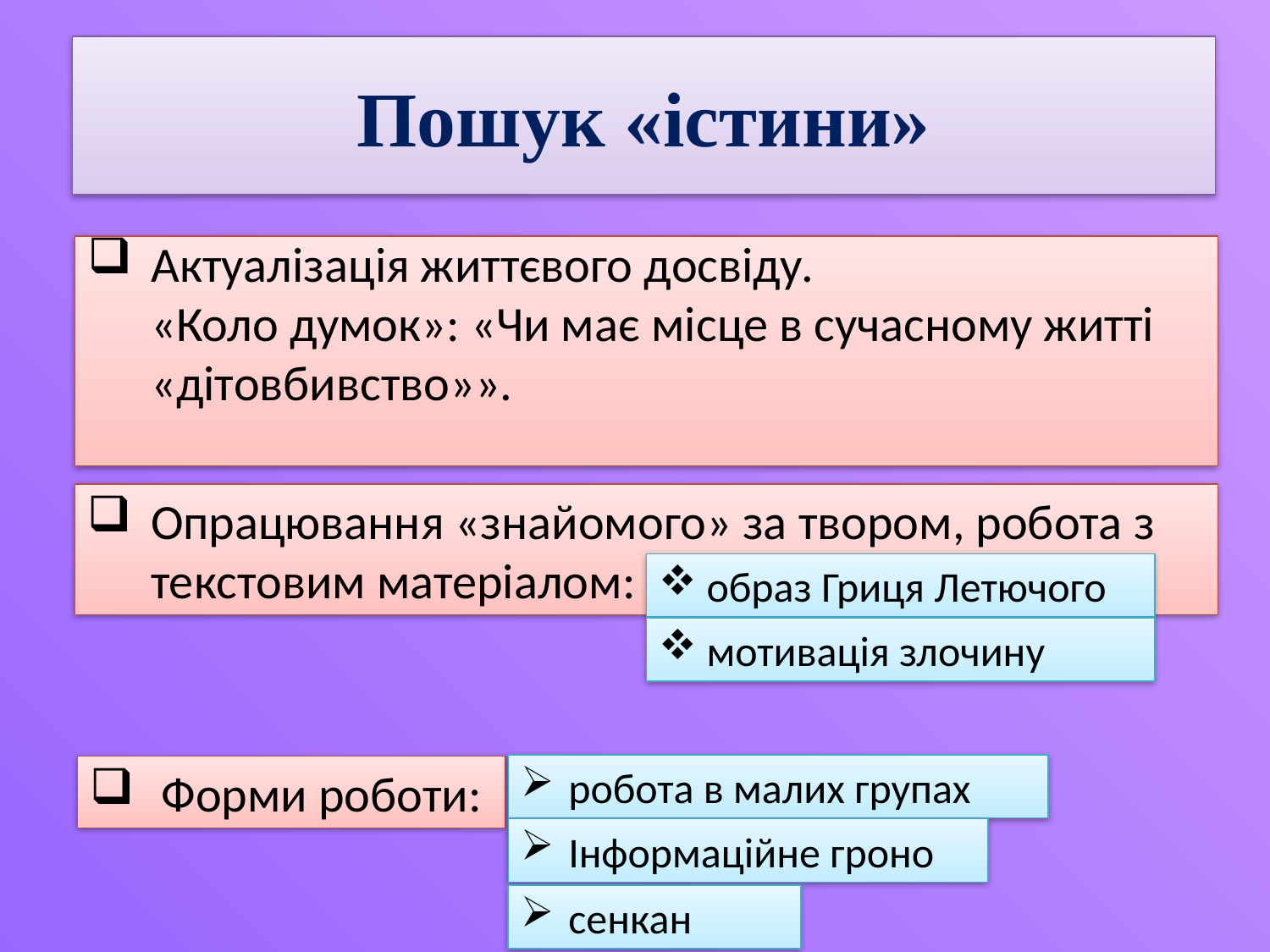

# Пошук «істини»

Актуалізація життєвого досвіду.
«Коло думок»: «Чи має місце в сучасному житті «дітовбивство»».
Опрацювання «знайомого» за твором, робота з текстовим матеріалом:
образ Гриця Летючого
мотивація злочину
робота в малих групах
Форми роботи:
Інформаційне гроно
сенкан